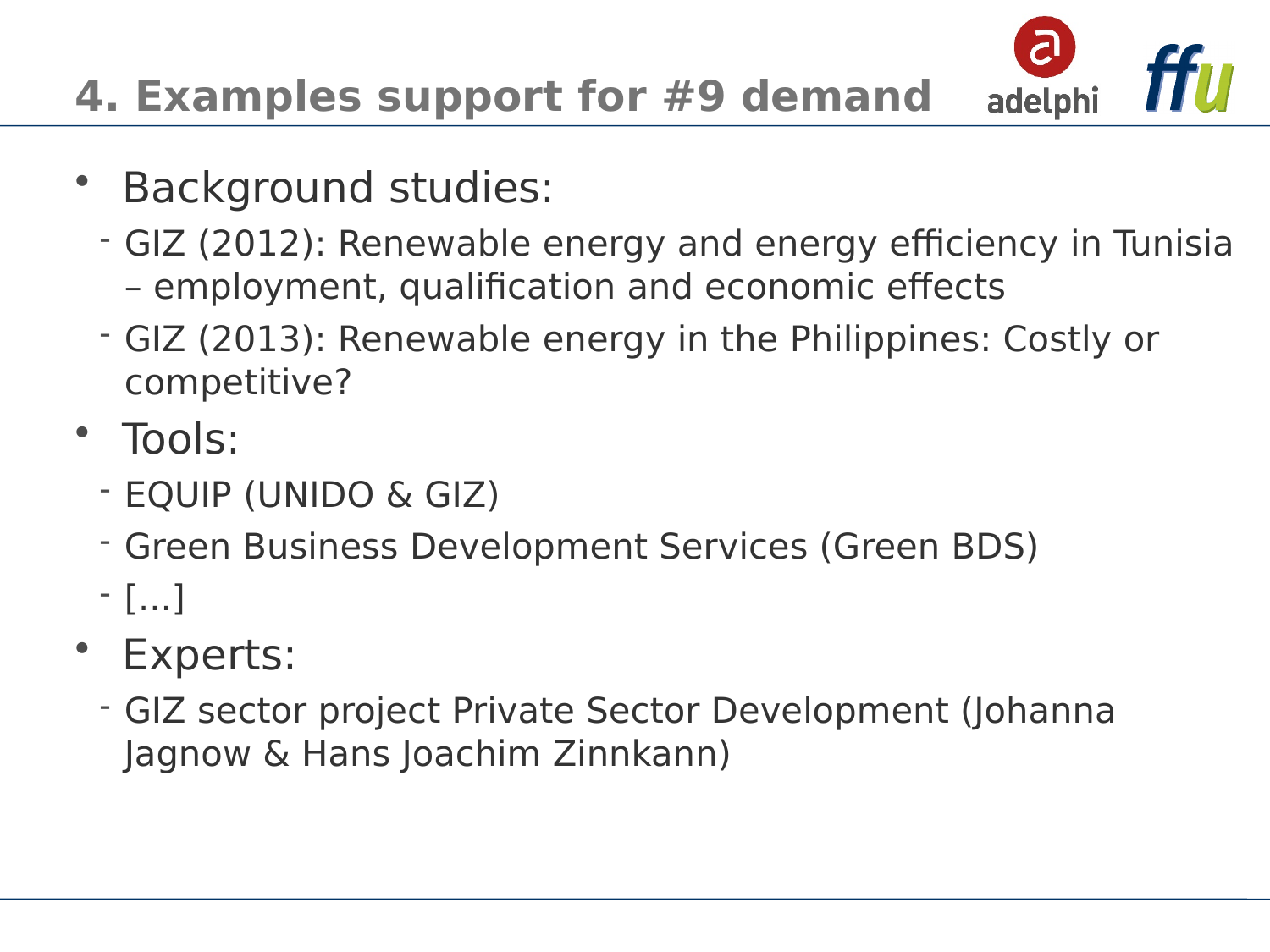

# 4. Examples support for #9 demand
Background studies:
GIZ (2012): Renewable energy and energy efficiency in Tunisia – employment, qualification and economic effects
GIZ (2013): Renewable energy in the Philippines: Costly or competitive?
Tools:
EQUIP (UNIDO & GIZ)
Green Business Development Services (Green BDS)
[...]
Experts:
GIZ sector project Private Sector Development (Johanna Jagnow & Hans Joachim Zinnkann)